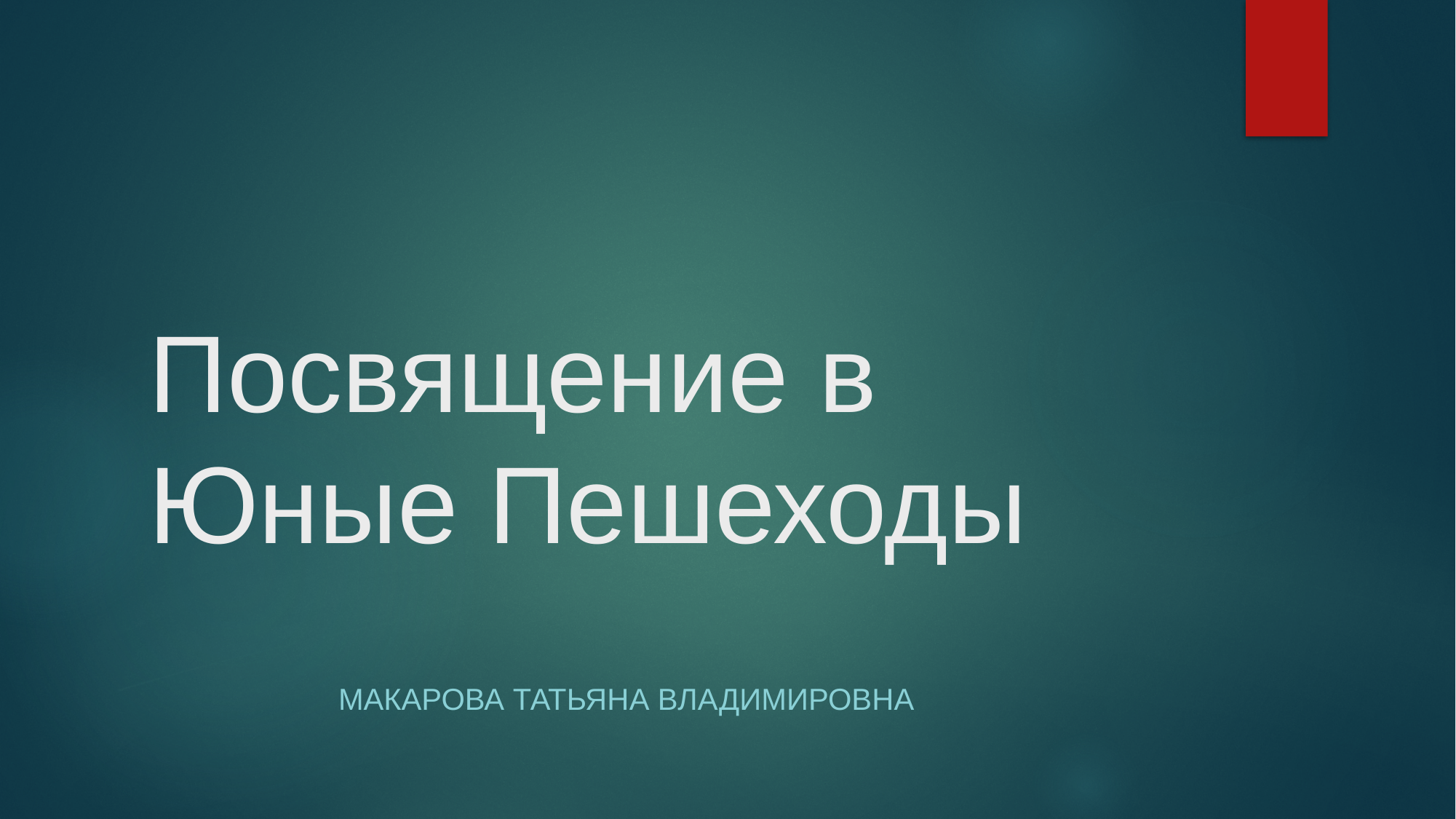

# Посвящение в Юные Пешеходы
Макарова Татьяна Владимировна